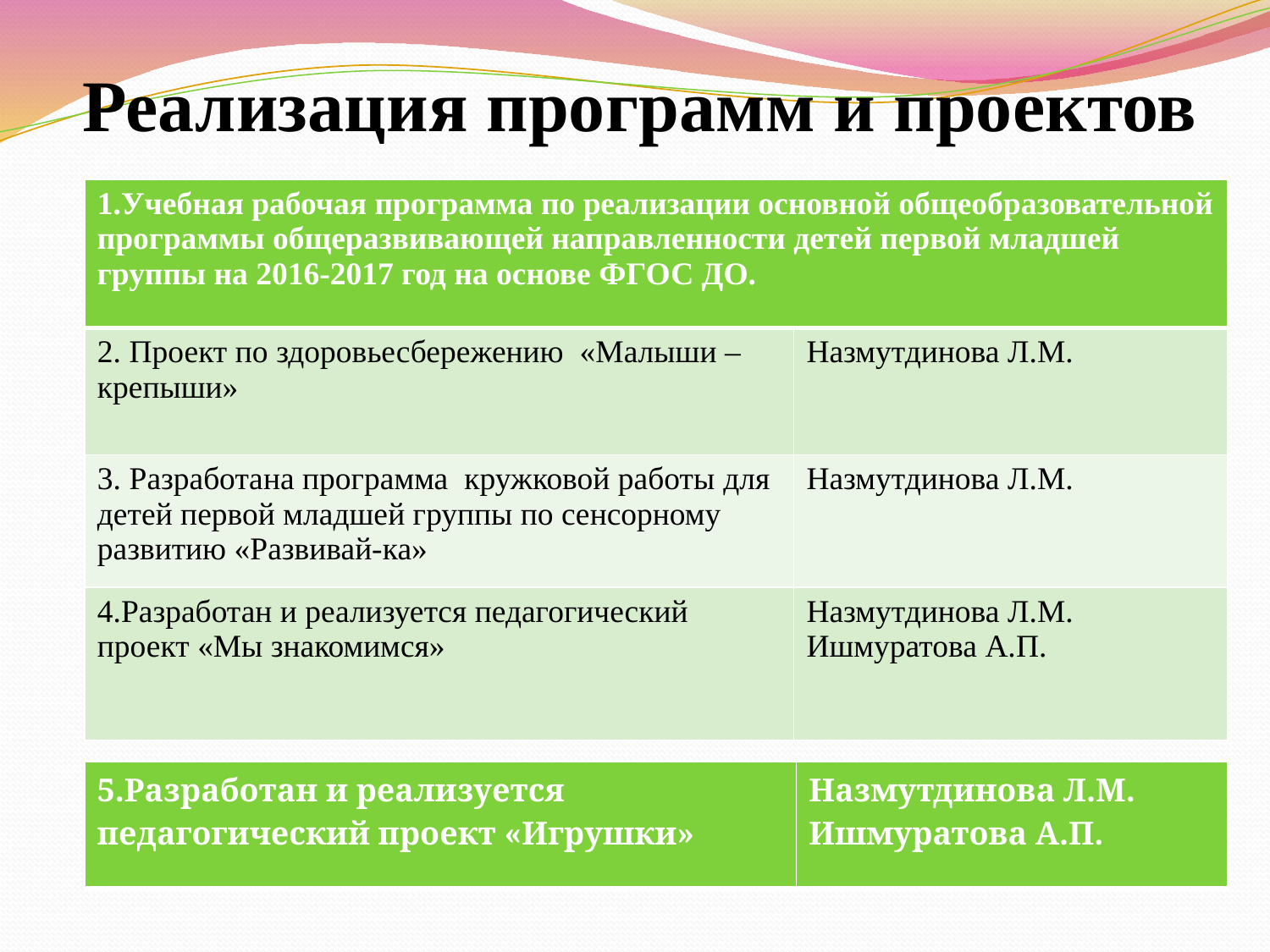

# Реализация программ и проектов
| 1.Учебная рабочая программа по реализации основной общеобразовательной программы общеразвивающей направленности детей первой младшей группы на 2016-2017 год на основе ФГОС ДО. |  |
| --- | --- |
| 2. Проект по здоровьесбережению «Малыши – крепыши» | Назмутдинова Л.М. |
| 3. Разработана программа кружковой работы для детей первой младшей группы по сенсорному развитию «Развивай-ка» | Назмутдинова Л.М. |
| 4.Разработан и реализуется педагогический проект «Мы знакомимся» | Назмутдинова Л.М. Ишмуратова А.П. |
| 5.Разработан и реализуется педагогический проект «Игрушки» | Назмутдинова Л.М. Ишмуратова А.П. |
| --- | --- |